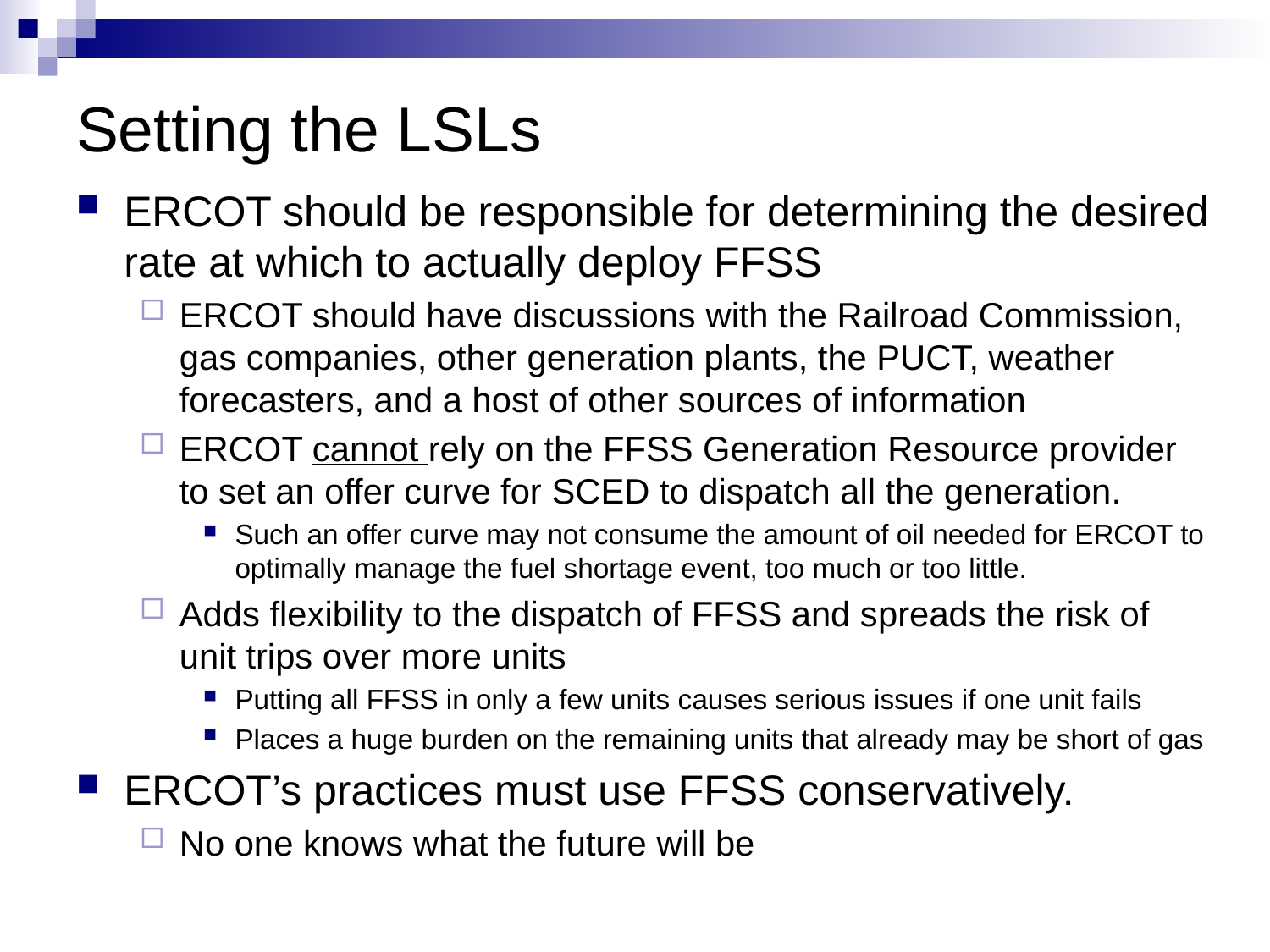

# Setting the LSLs
ERCOT should be responsible for determining the desired rate at which to actually deploy FFSS
ERCOT should have discussions with the Railroad Commission, gas companies, other generation plants, the PUCT, weather forecasters, and a host of other sources of information
ERCOT cannot rely on the FFSS Generation Resource provider to set an offer curve for SCED to dispatch all the generation.
Such an offer curve may not consume the amount of oil needed for ERCOT to optimally manage the fuel shortage event, too much or too little.
Adds flexibility to the dispatch of FFSS and spreads the risk of unit trips over more units
Putting all FFSS in only a few units causes serious issues if one unit fails
Places a huge burden on the remaining units that already may be short of gas
ERCOT’s practices must use FFSS conservatively.
No one knows what the future will be